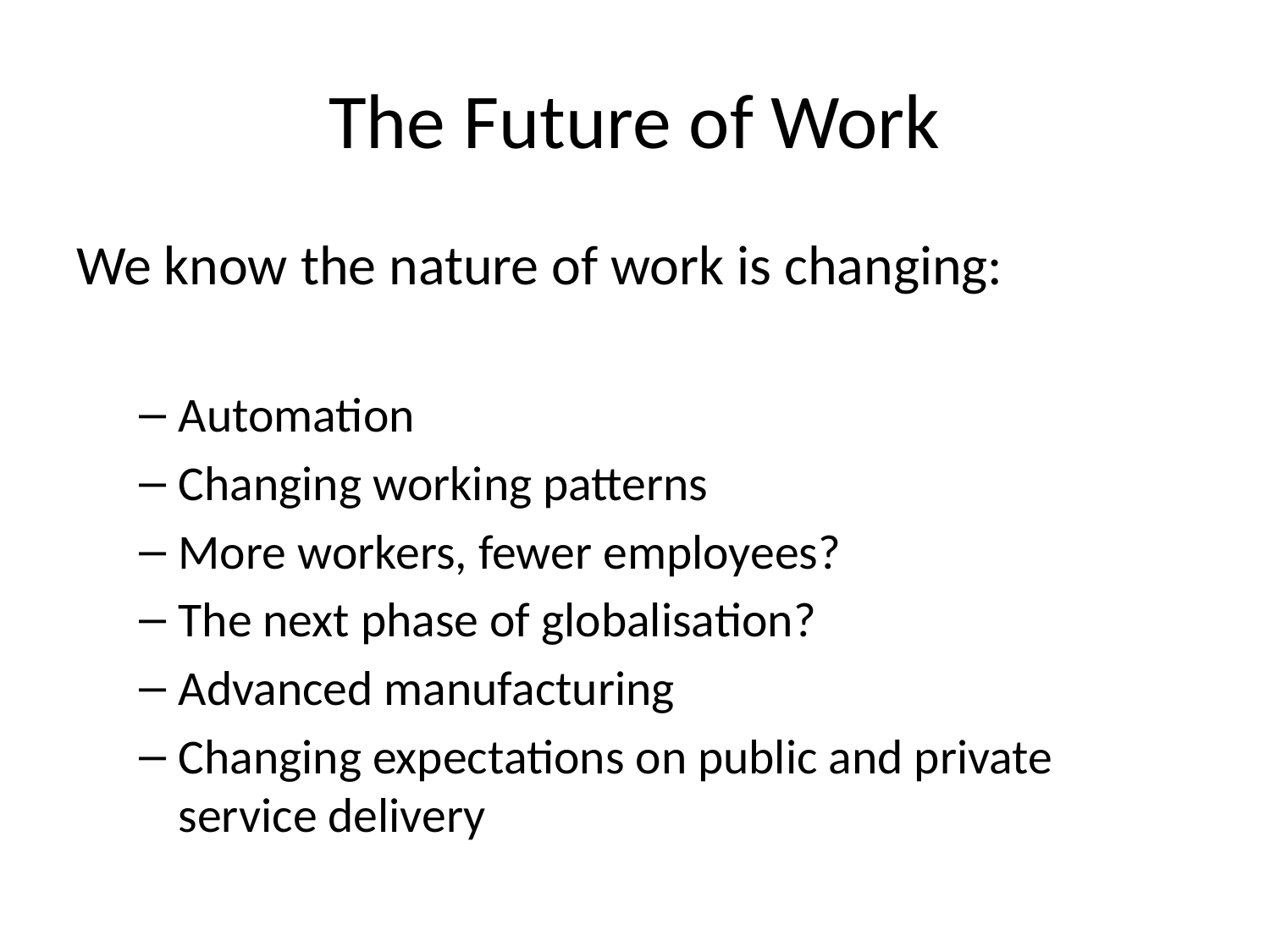

# The Future of Work
We know the nature of work is changing:

Automation
Changing working patterns
More workers, fewer employees?
The next phase of globalisation?
Advanced manufacturing
Changing expectations on public and private service delivery